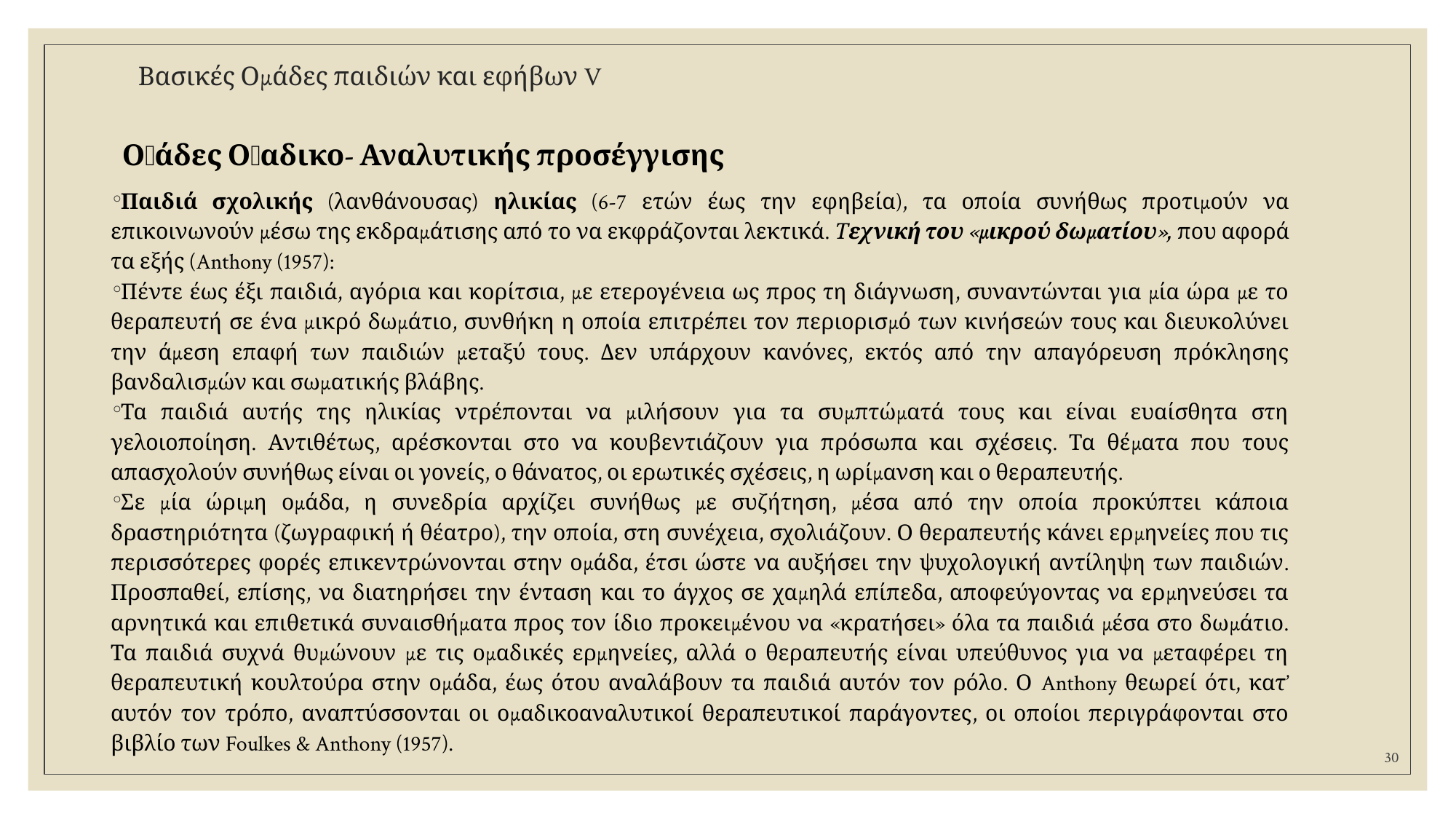

# Βασικές Ομάδες παιδιών και εφήβων V
  Ομάδες Ομαδικο- Αναλυτικής προσέγγισης
Παιδιά σχολικής (λανθάνουσας) ηλικίας (6-7 ετών έως την εφηβεία), τα οποία συνήθως προτιμούν να επικοινωνούν μέσω της εκδραμάτισης από το να εκφράζονται λεκτικά. Τεχνική του «μικρού δωματίου», που αφορά τα εξής (Anthony (1957):
Πέντε έως έξι παιδιά, αγόρια και κορίτσια, με ετερογένεια ως προς τη διάγνωση, συναντώνται για μία ώρα με το θεραπευτή σε ένα μικρό δωμάτιο, συνθήκη η οποία επιτρέπει τον περιορισμό των κινήσεών τους και διευκολύνει την άμεση επαφή των παιδιών μεταξύ τους. Δεν υπάρχουν κανόνες, εκτός από την απαγόρευση πρόκλησης βανδαλισμών και σωματικής βλάβης.
Τα παιδιά αυτής της ηλικίας ντρέπονται να μιλήσουν για τα συμπτώματά τους και είναι ευαίσθητα στη γελοιοποίηση. Αντιθέτως, αρέσκονται στο να κουβεντιάζουν για πρόσωπα και σχέσεις. Τα θέματα που τους απασχολούν συνήθως είναι οι γονείς, ο θάνατος, οι ερωτικές σχέσεις, η ωρίμανση και ο θεραπευτής.
Σε μία ώριμη ομάδα, η συνεδρία αρχίζει συνήθως με συζήτηση, μέσα από την οποία προκύπτει κάποια δραστηριότητα (ζωγραφική ή θέατρο), την οποία, στη συνέχεια, σχολιάζουν. Ο θεραπευτής κάνει ερμηνείες που τις περισσότερες φορές επικεντρώνονται στην ομάδα, έτσι ώστε να αυξήσει την ψυχολογική αντίληψη των παιδιών. Προσπαθεί, επίσης, να διατηρήσει την ένταση και το άγχος σε χαμηλά επίπεδα, αποφεύγοντας να ερμηνεύσει τα αρνητικά και επιθετικά συναισθήματα προς τον ίδιο προκειμένου να «κρατήσει» όλα τα παιδιά μέσα στο δωμάτιο. Τα παιδιά συχνά θυμώνουν με τις ομαδικές ερμηνείες, αλλά ο θεραπευτής είναι υπεύθυνος για να μεταφέρει τη θεραπευτική κουλτούρα στην ομάδα, έως ότου αναλάβουν τα παιδιά αυτόν τον ρόλο. Ο Anthony θεωρεί ότι, κατ’ αυτόν τον τρόπο, αναπτύσσονται οι ομαδικοαναλυτικοί θεραπευτικοί παράγοντες, οι οποίοι περιγράφονται στο βιβλίο των Foulkes & Anthony (1957).

30